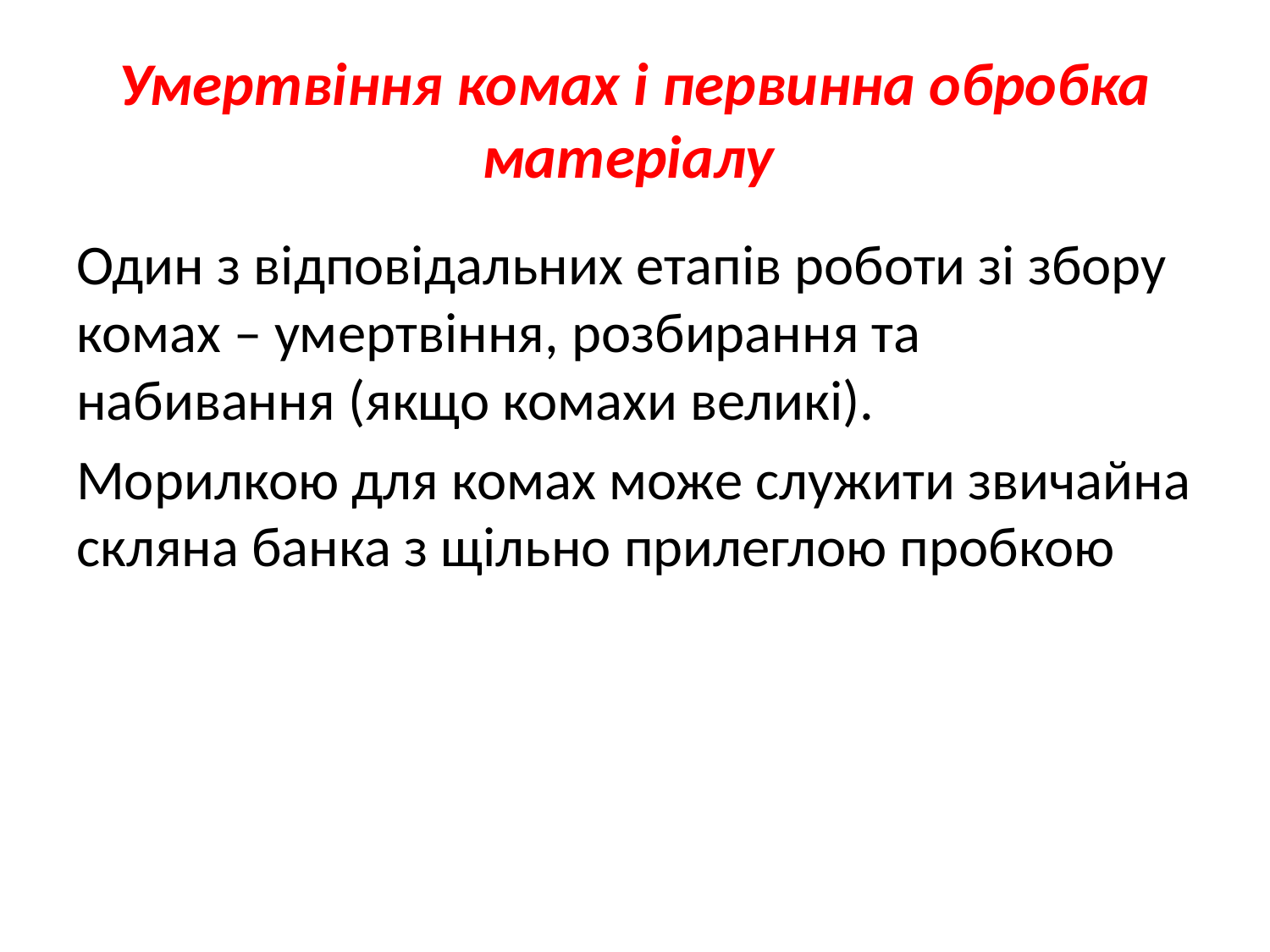

# Умертвіння комах і первинна обробка матеріалу
Один з відповідальних етапів роботи зі збору комах – умертвіння, розбирання та набивання (якщо комахи великі).
Морилкою для комах може служити звичайна скляна банка з щільно прилеглою пробкою